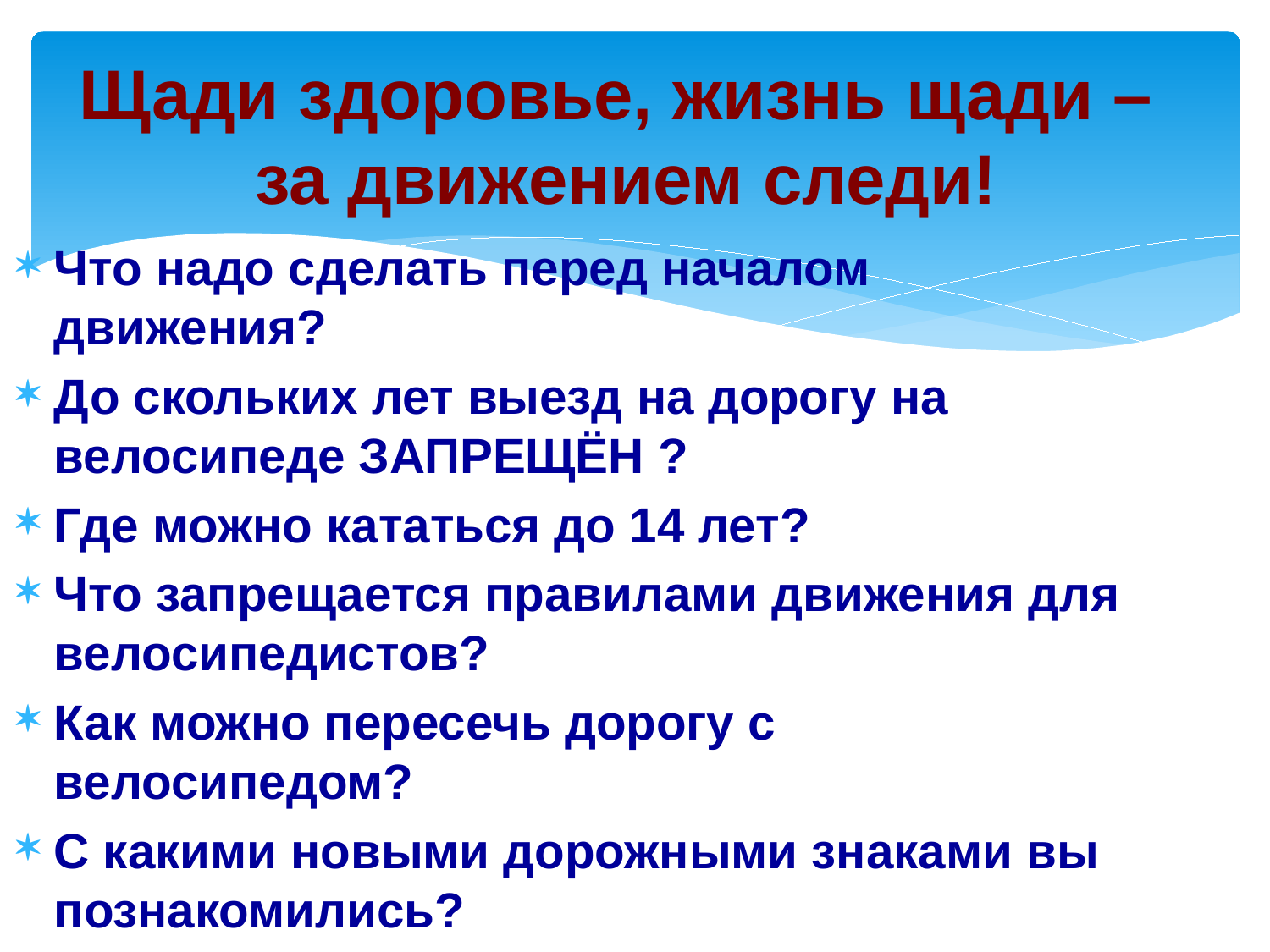

Щади здоровье, жизнь щади –
за движением следи!
Что надо сделать перед началом движения?
До скольких лет выезд на дорогу на велосипеде ЗАПРЕЩЁН ?
Где можно кататься до 14 лет?
Что запрещается правилами движения для велосипедистов?
Как можно пересечь дорогу с велосипедом?
С какими новыми дорожными знаками вы познакомились?